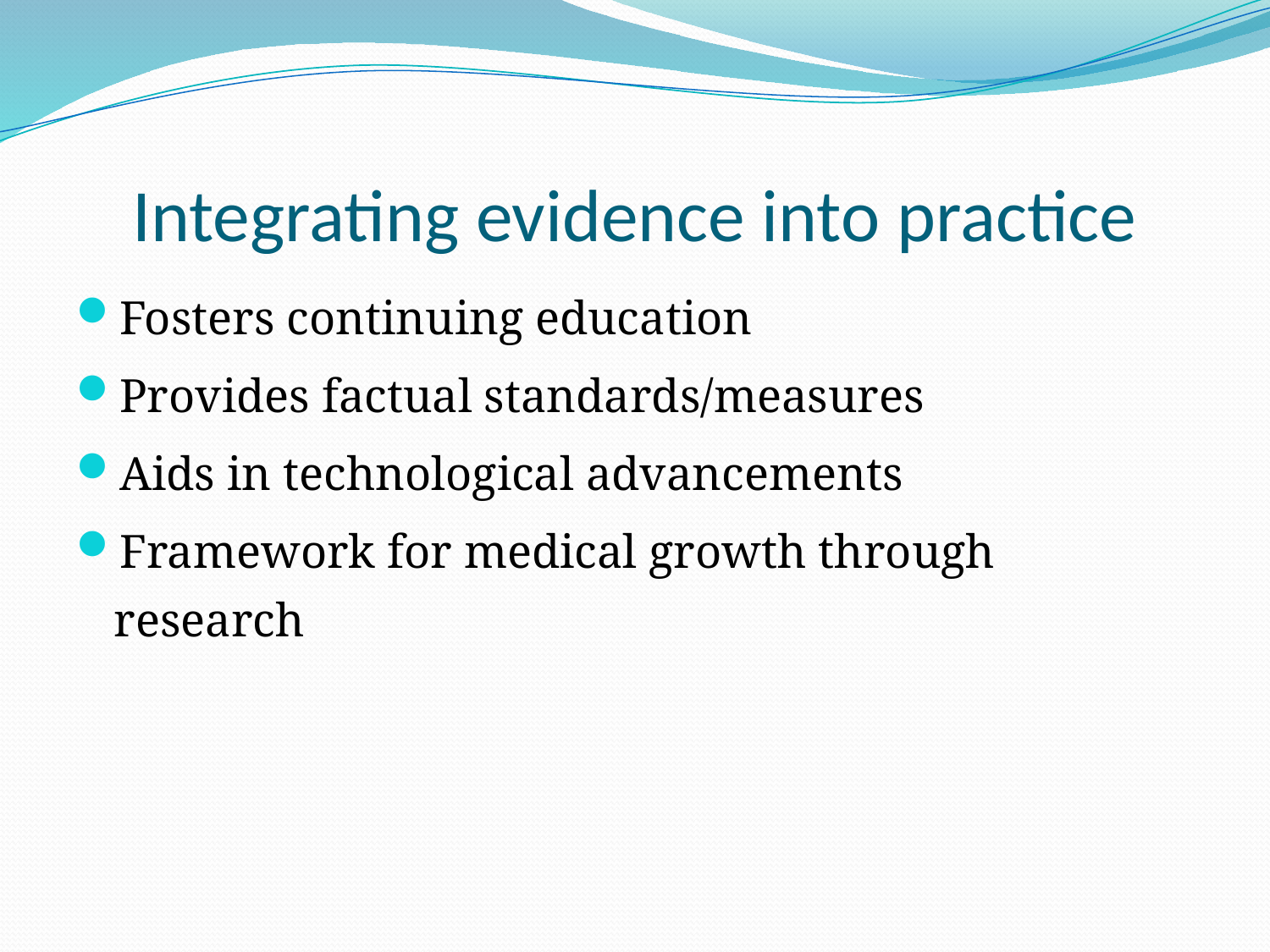

# Integrating evidence into practice
Fosters continuing education
Provides factual standards/measures
Aids in technological advancements
Framework for medical growth through research